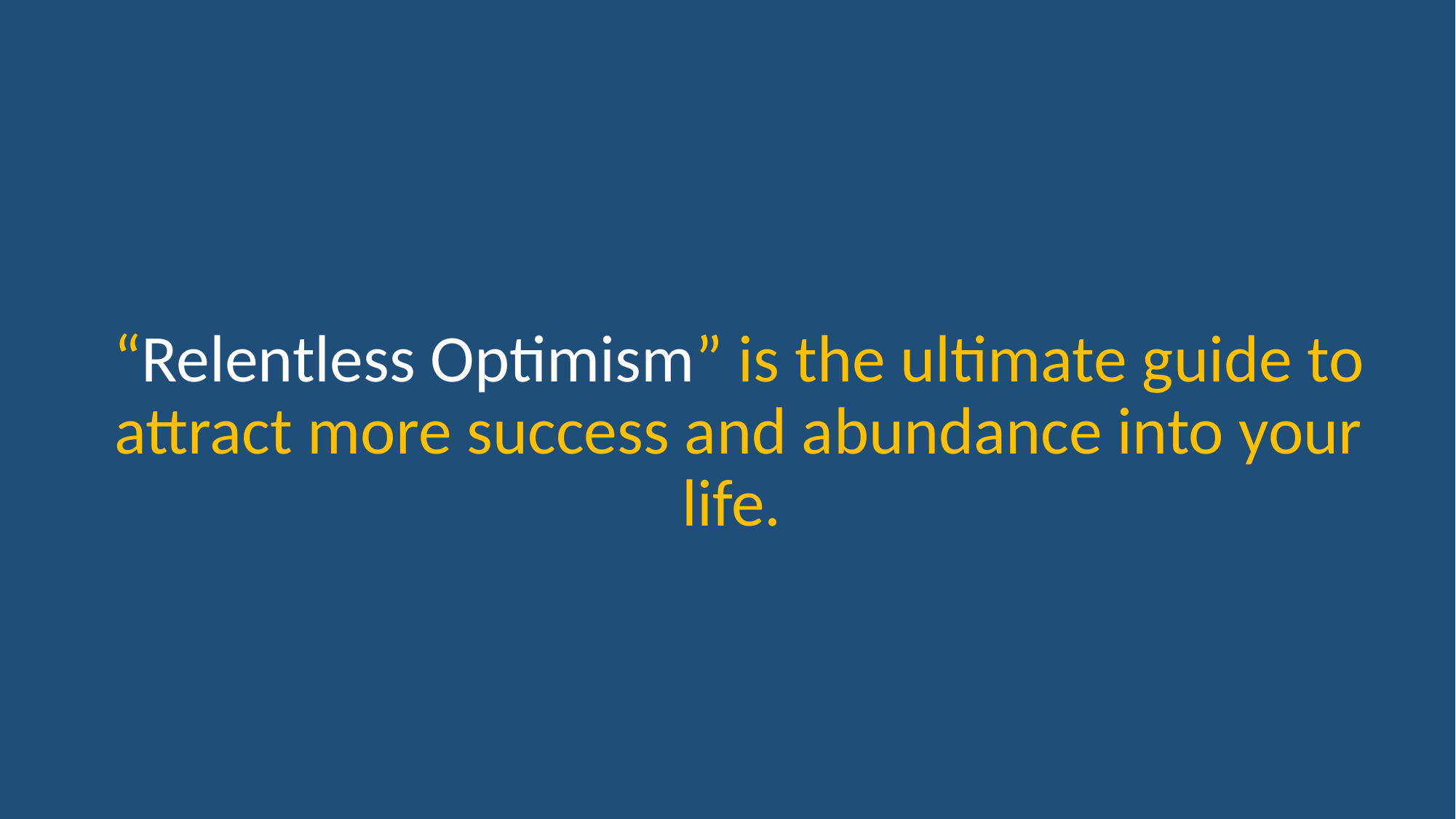

“Relentless Optimism” is the ultimate guide to attract more success and abundance into your life.